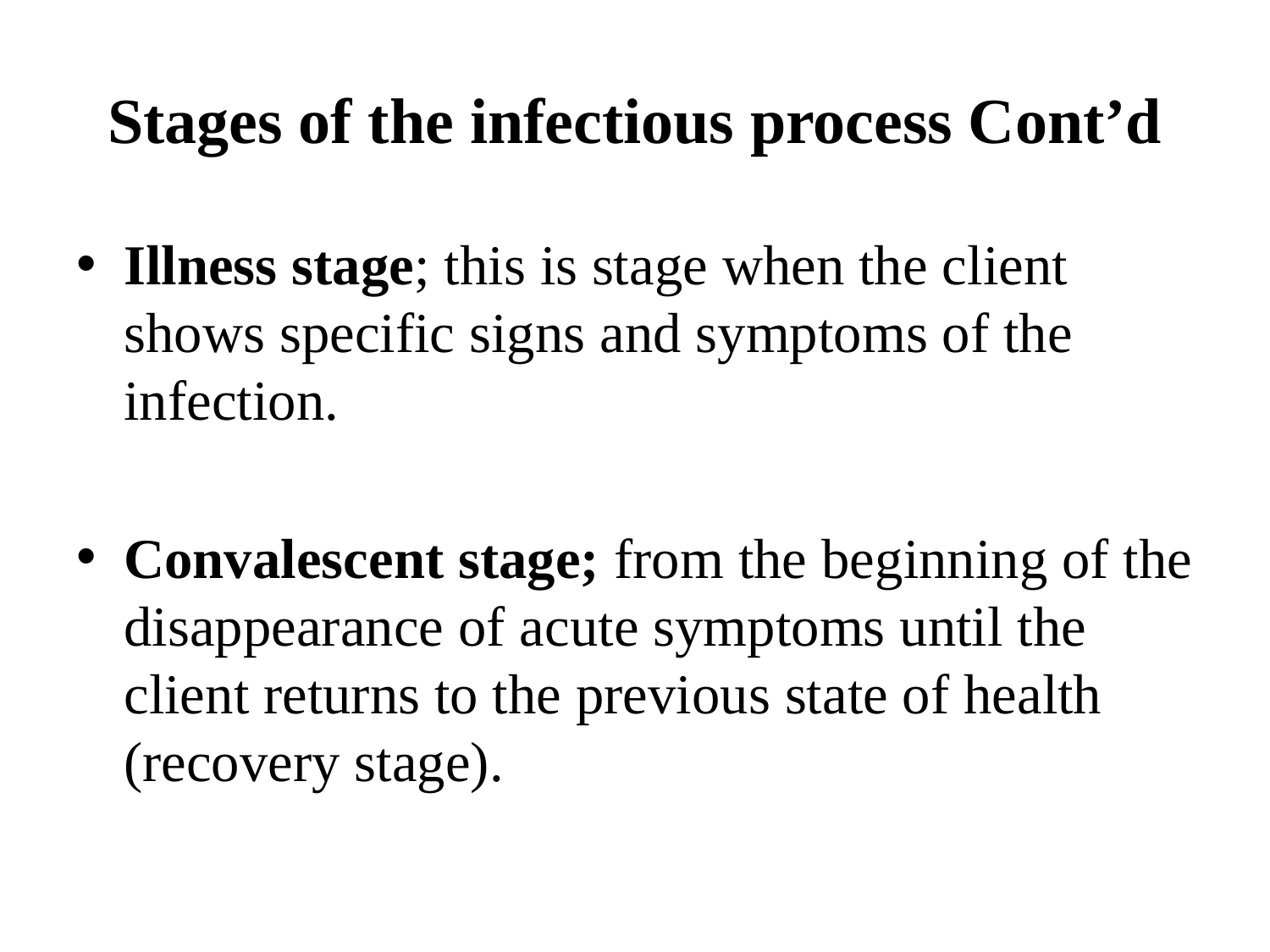

# Stages of the infectious process Cont’d
Illness stage; this is stage when the client shows specific signs and symptoms of the infection.

Convalescent stage; from the beginning of the disappearance of acute symptoms until the client returns to the previous state of health (recovery stage).